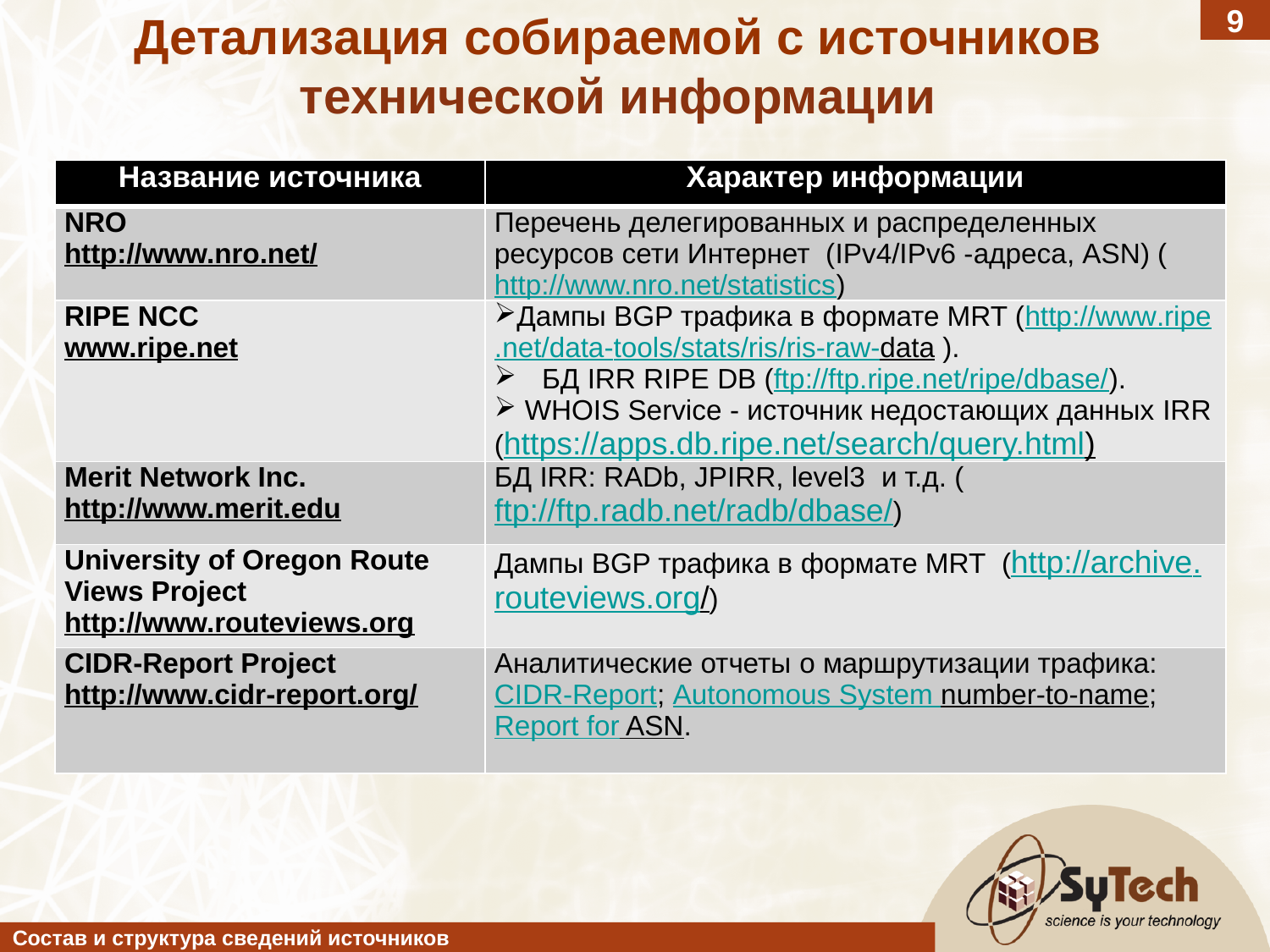

9
Детализация собираемой с источников технической информации

| Название источника | Характер информации |
| --- | --- |
| NRO http://www.nro.net/ | Перечень делегированных и распределенных ресурсов сети Интернет (IPv4/IPv6 -адреса, ASN) (http://www.nro.net/statistics) |
| RIPE NCC www.ripe.net | Дампы BGP трафика в формате MRT (http://www.ripe.net/data-tools/stats/ris/ris-raw-data ). БД IRR RIPE DB (ftp://ftp.ripe.net/ripe/dbase/). WHOIS Service - источник недостающих данных IRR (https://apps.db.ripe.net/search/query.html) |
| Merit Network Inc. http://www.merit.edu | БД IRR: RADb, JPIRR, level3 и т.д. (ftp://ftp.radb.net/radb/dbase/) |
| University of Oregon Route Views Project http://www.routeviews.org | Дампы BGP трафика в формате MRT (http://archive.routeviews.org/) |
| CIDR-Report Project http://www.cidr-report.org/ | Аналитические отчеты о маршрутизации трафика: CIDR-Report; Autonomous System number-to-name; Report for ASN. |
Состав и структура сведений источников